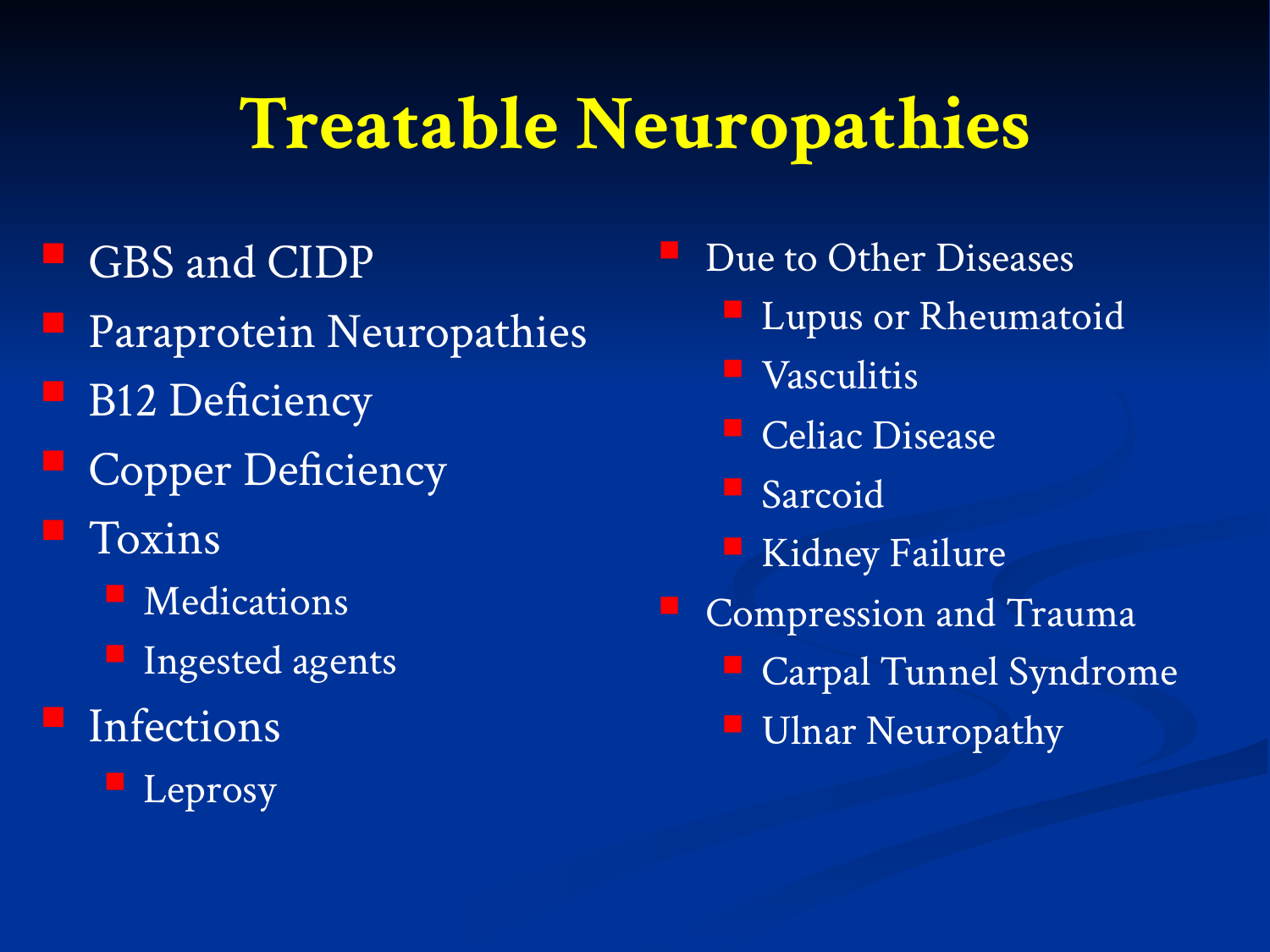

# Treatable Neuropathies
GBS and CIDP
Paraprotein Neuropathies
B12 Deficiency
Copper Deficiency
Toxins
Medications
Ingested agents
Infections
Leprosy

Due to Other Diseases
Lupus or Rheumatoid
Vasculitis
Celiac Disease
Sarcoid
Kidney Failure
Compression and Trauma
Carpal Tunnel Syndrome
Ulnar Neuropathy